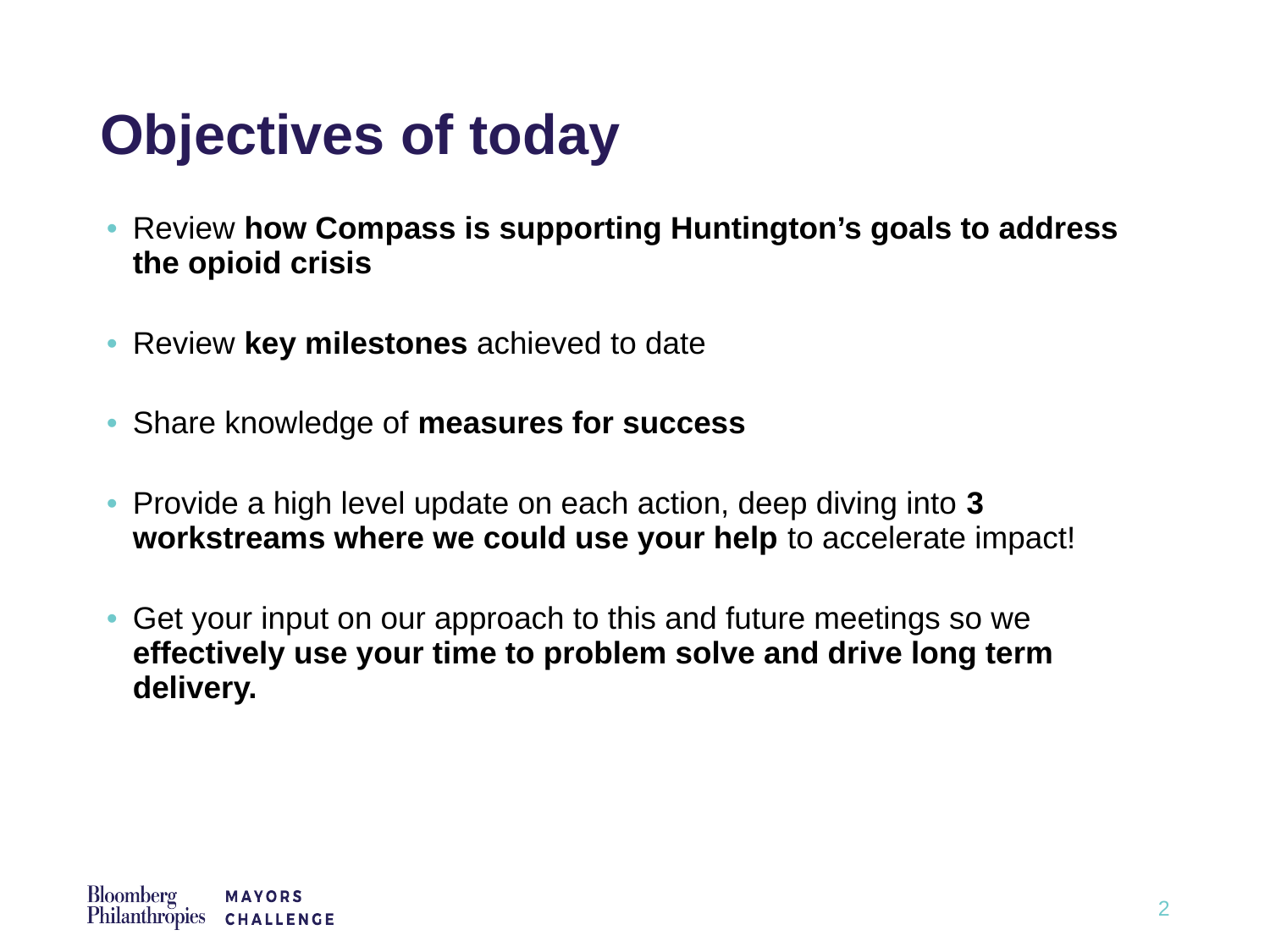

# Objectives of today
Review how Compass is supporting Huntington’s goals to address the opioid crisis

Review key milestones achieved to date

Share knowledge of measures for success

Provide a high level update on each action, deep diving into 3 workstreams where we could use your help to accelerate impact!

Get your input on our approach to this and future meetings so we effectively use your time to problem solve and drive long term delivery.

2